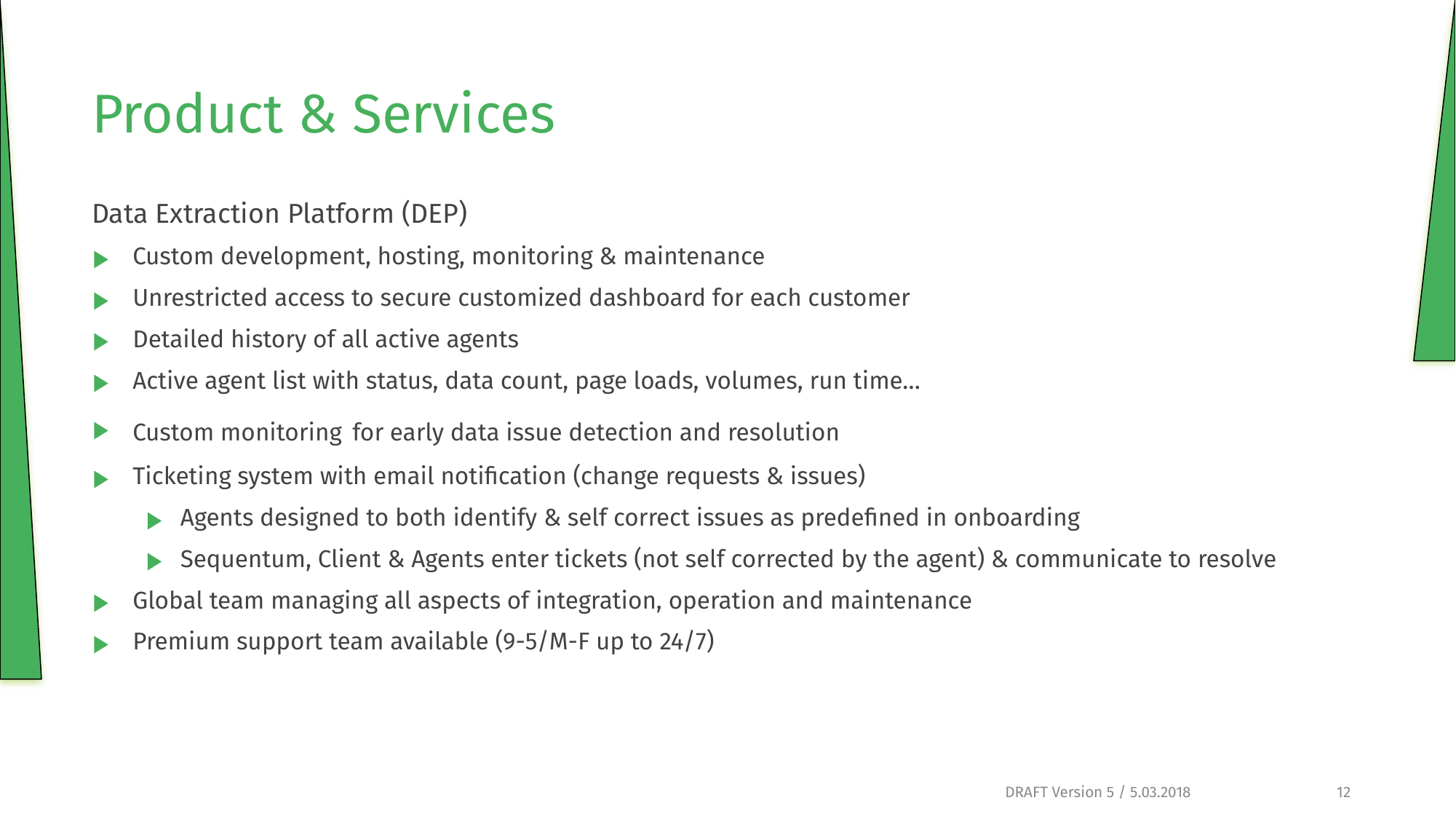

Product & Services
Data Extraction Platform (DEP)
Custom development, hosting, monitoring & maintenance
Unrestricted access to secure customized dashboard for each customer
Detailed history of all active agents
Active agent list with status, data count, page loads, volumes, run time…
Custom monitoring for early data issue detection and resolution
Ticketing system with email notification (change requests & issues)
Agents designed to both identify & self correct issues as predefined in onboarding
Sequentum, Client & Agents enter tickets (not self corrected by the agent) & communicate to resolve
Global team managing all aspects of integration, operation and maintenance
Premium support team available (9-5/M-F up to 24/7)
									   DRAFT Version 5 / 5.03.2018 		    12